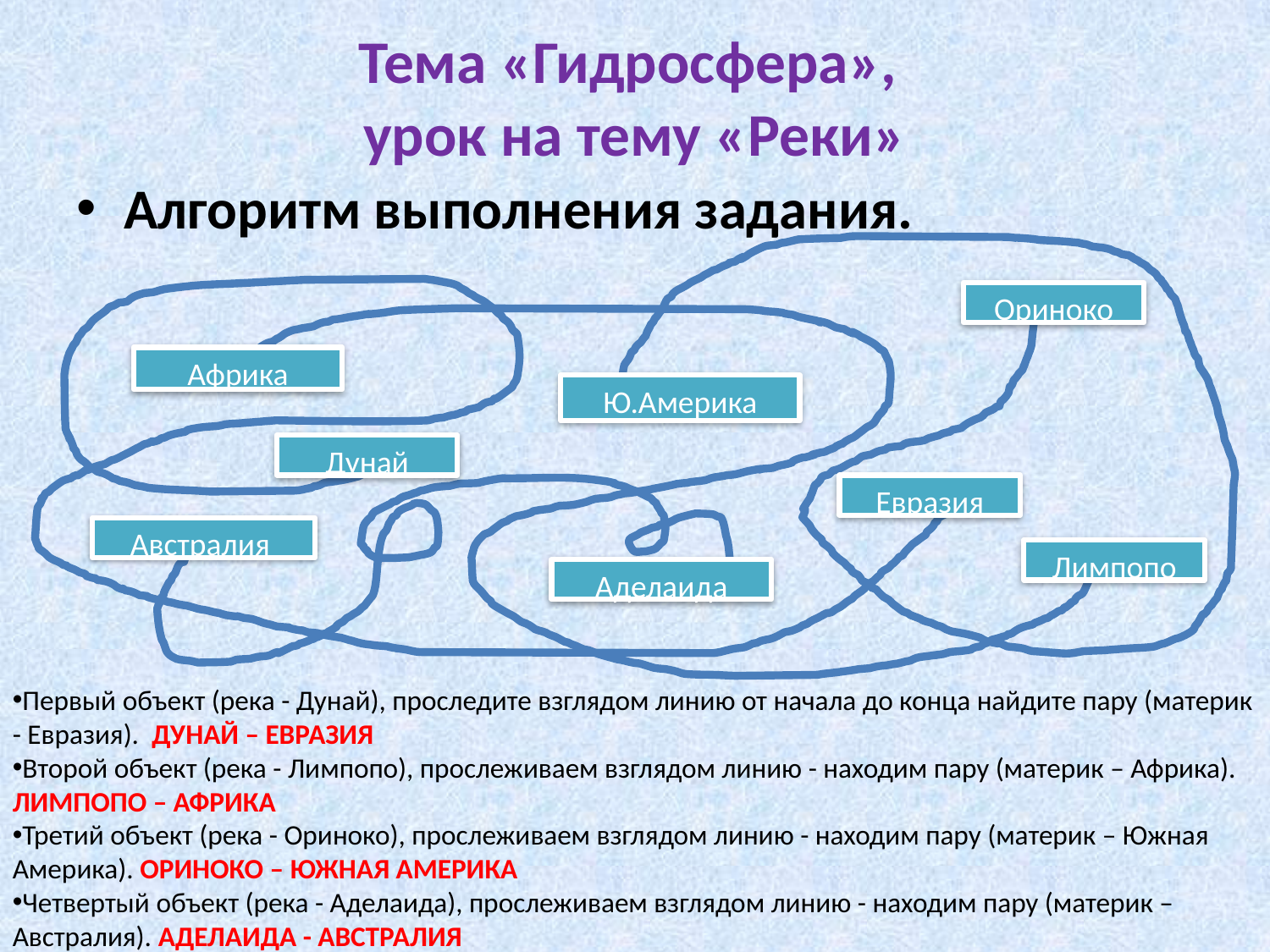

# Тема «Гидросфера», урок на тему «Реки»
Алгоритм выполнения задания.

Ориноко
Африка
Ю.Америка
Дунай
Евразия
Австралия
Лимпопо
Аделаида

Первый объект (река - Дунай), проследите взглядом линию от начала до конца найдите пару (материк - Евразия).  ДУНАЙ – ЕВРАЗИЯ
Второй объект (река - Лимпопо), прослеживаем взглядом линию - находим пару (материк – Африка). ЛИМПОПО – АФРИКА
Третий объект (река - Ориноко), прослеживаем взглядом линию - находим пару (материк – Южная Америка). ОРИНОКО – ЮЖНАЯ АМЕРИКА
Четвертый объект (река - Аделаида), прослеживаем взглядом линию - находим пару (материк –Австралия). АДЕЛАИДА - АВСТРАЛИЯ